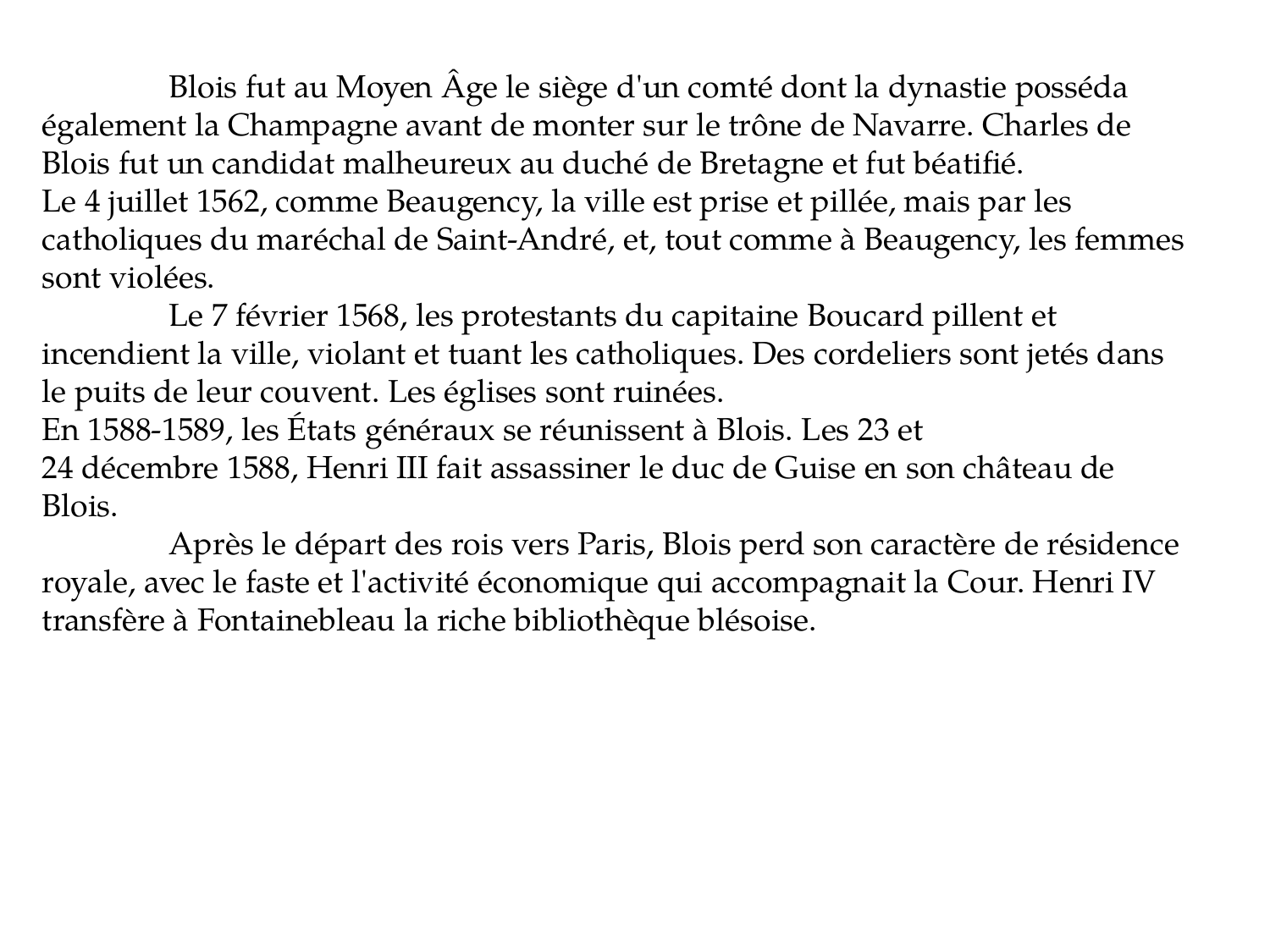

Blois fut au Moyen Âge le siège d'un comté dont la dynastie posséda également la Champagne avant de monter sur le trône de Navarre. Charles de Blois fut un candidat malheureux au duché de Bretagne et fut béatifié.
Le 4 juillet 1562, comme Beaugency, la ville est prise et pillée, mais par les catholiques du maréchal de Saint-André, et, tout comme à Beaugency, les femmes sont violées.
 	Le 7 février 1568, les protestants du capitaine Boucard pillent et incendient la ville, violant et tuant les catholiques. Des cordeliers sont jetés dans le puits de leur couvent. Les églises sont ruinées.
En 1588-1589, les États généraux se réunissent à Blois. Les 23 et 24 décembre 1588, Henri III fait assassiner le duc de Guise en son château de Blois.
	Après le départ des rois vers Paris, Blois perd son caractère de résidence royale, avec le faste et l'activité économique qui accompagnait la Cour. Henri IV transfère à Fontainebleau la riche bibliothèque blésoise.